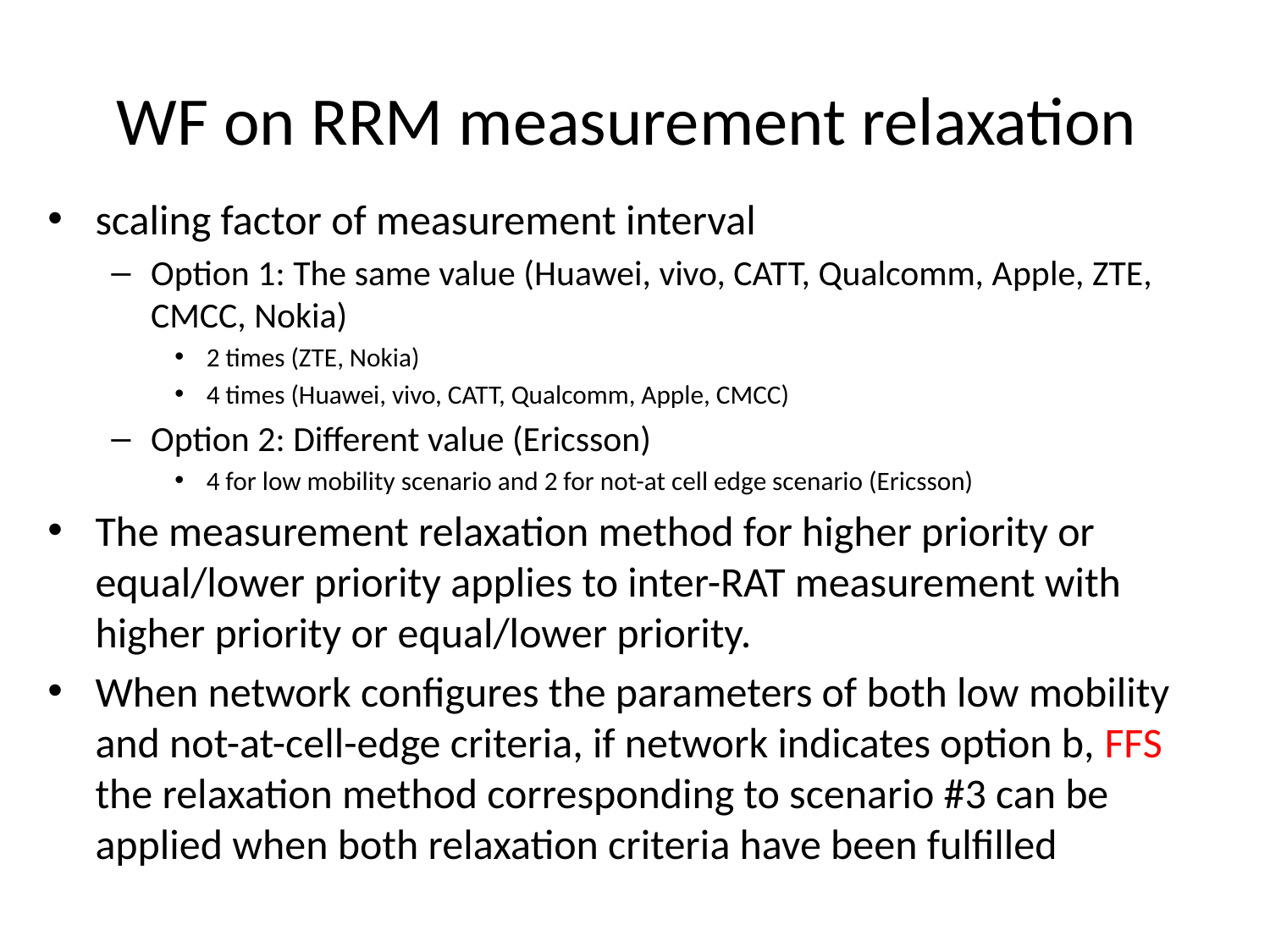

# WF on RRM measurement relaxation
scaling factor of measurement interval
Option 1: The same value (Huawei, vivo, CATT, Qualcomm, Apple, ZTE, CMCC, Nokia)
2 times (ZTE, Nokia)
4 times (Huawei, vivo, CATT, Qualcomm, Apple, CMCC)
Option 2: Different value (Ericsson)
4 for low mobility scenario and 2 for not-at cell edge scenario (Ericsson)
The measurement relaxation method for higher priority or equal/lower priority applies to inter-RAT measurement with higher priority or equal/lower priority.
When network configures the parameters of both low mobility and not-at-cell-edge criteria, if network indicates option b, FFS the relaxation method corresponding to scenario #3 can be applied when both relaxation criteria have been fulfilled